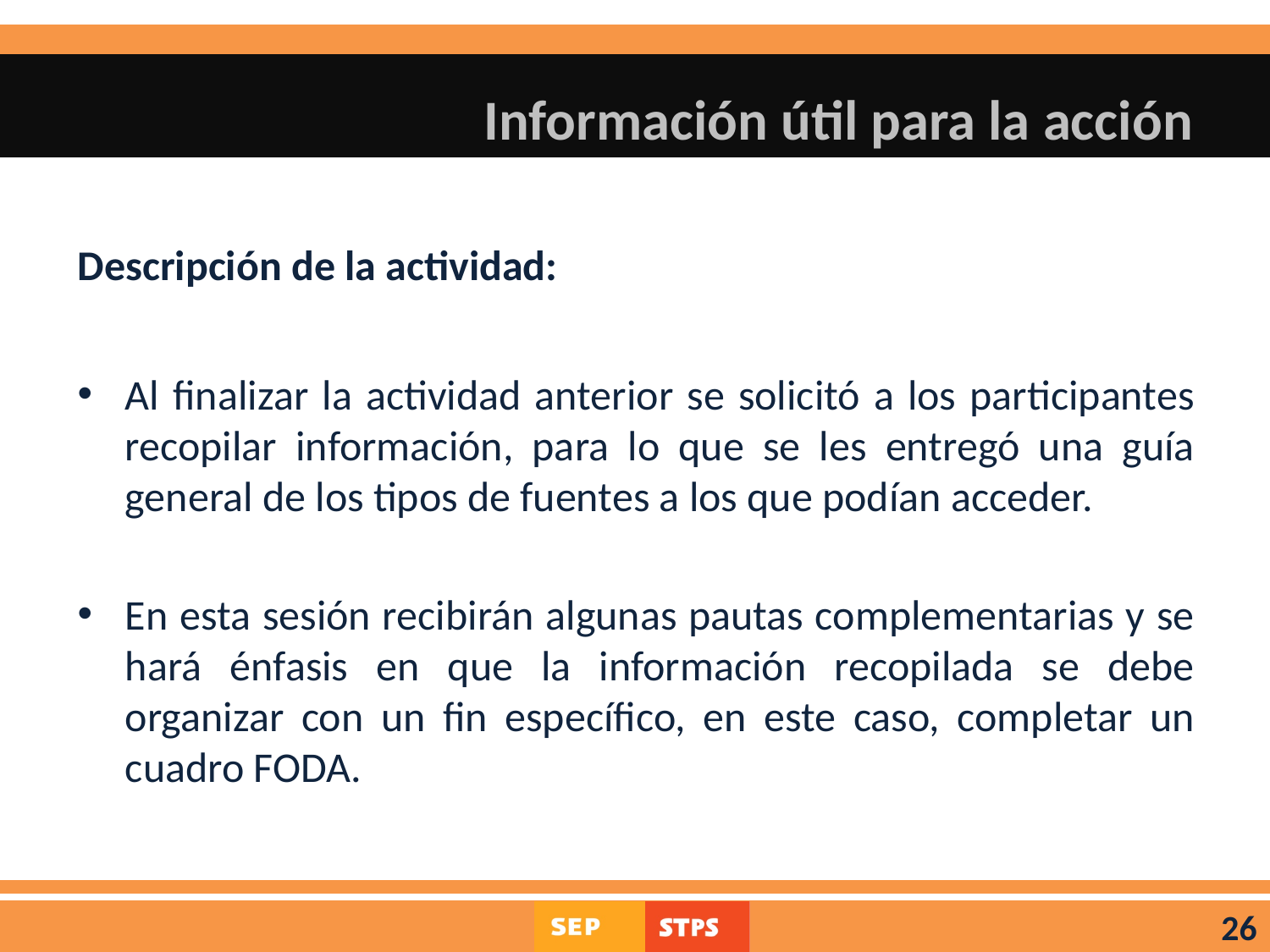

# Información útil para la acción
Descripción de la actividad:

Al finalizar la actividad anterior se solicitó a los participantes recopilar información, para lo que se les entregó una guía general de los tipos de fuentes a los que podían acceder.

En esta sesión recibirán algunas pautas complementarias y se hará énfasis en que la información recopilada se debe organizar con un fin específico, en este caso, completar un cuadro FODA.
26